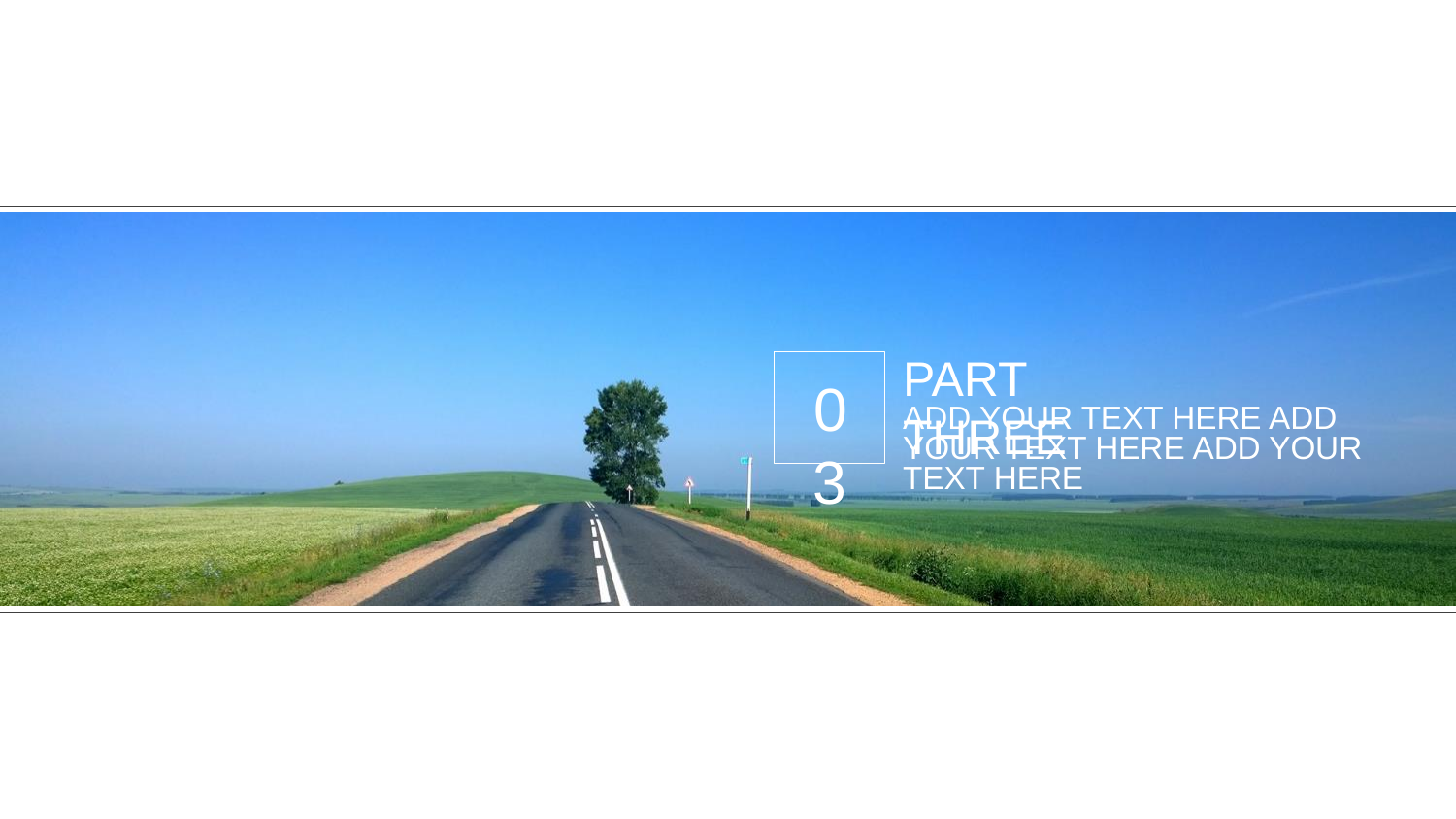

PART THREE

0 3
ADD YOUR TEXT HERE ADD YOUR TEXT HERE ADD YOUR TEXT HERE